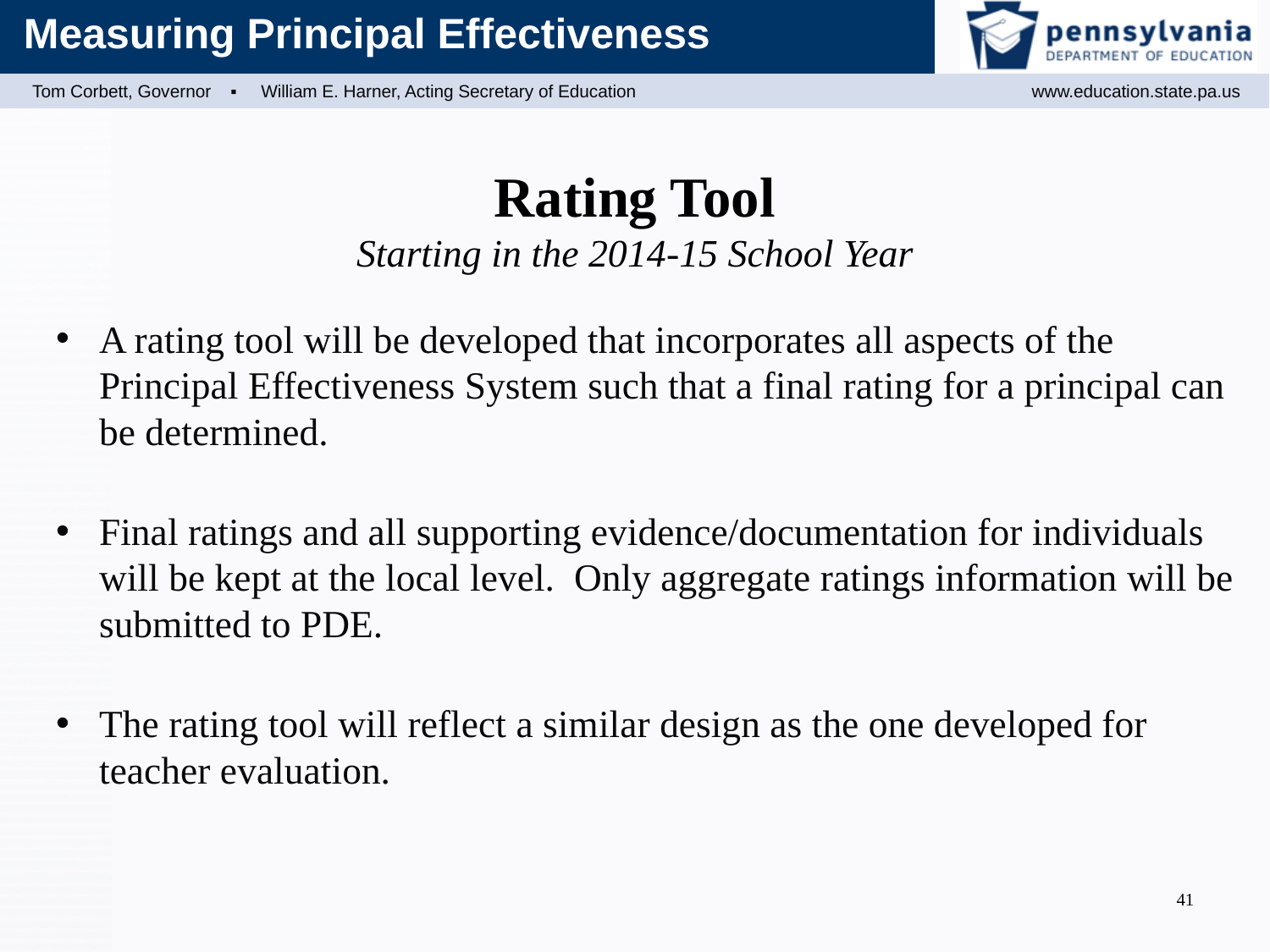

# Rating Tool Starting in the 2014-15 School Year
A rating tool will be developed that incorporates all aspects of the Principal Effectiveness System such that a final rating for a principal can be determined.
Final ratings and all supporting evidence/documentation for individuals will be kept at the local level.  Only aggregate ratings information will be submitted to PDE.
The rating tool will reflect a similar design as the one developed for teacher evaluation.

41